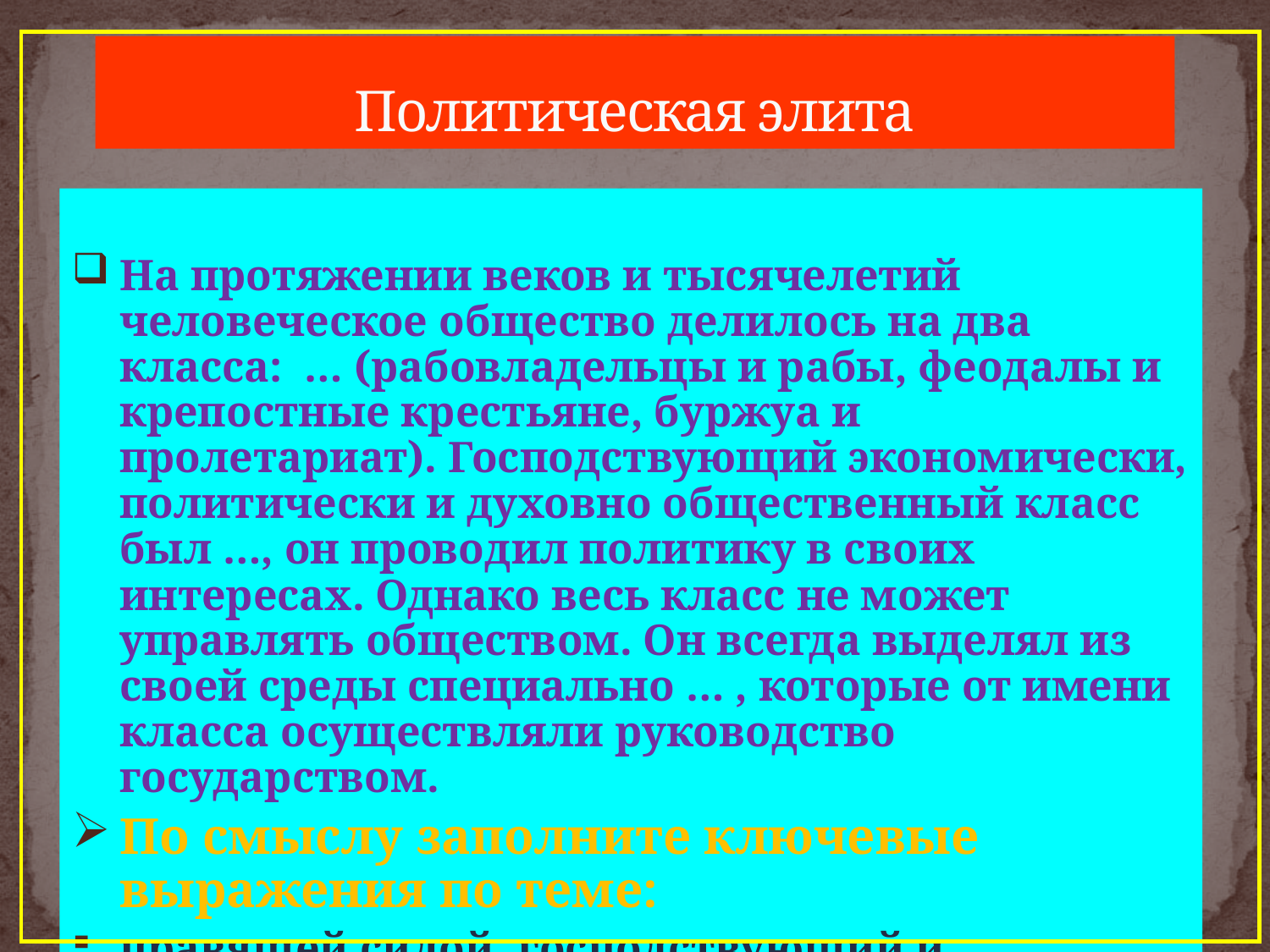

# Политическая элита

На протяжении веков и тысячелетий человеческое общество делилось на два класса:  … (рабовладельцы и рабы, феодалы и крепостные крестьяне, буржуа и пролетариат). Господствующий экономически, политически и духовно общественный класс был …, он проводил политику в своих интересах. Однако весь класс не может управлять обществом. Он всегда выделял из своей среды специально … , которые от имени класса осуществляли руководство государством.
По смыслу заполните ключевые выражения по теме:
правящей силой, господствующий и «подчиненный»,
подготовленных людей – управленцев